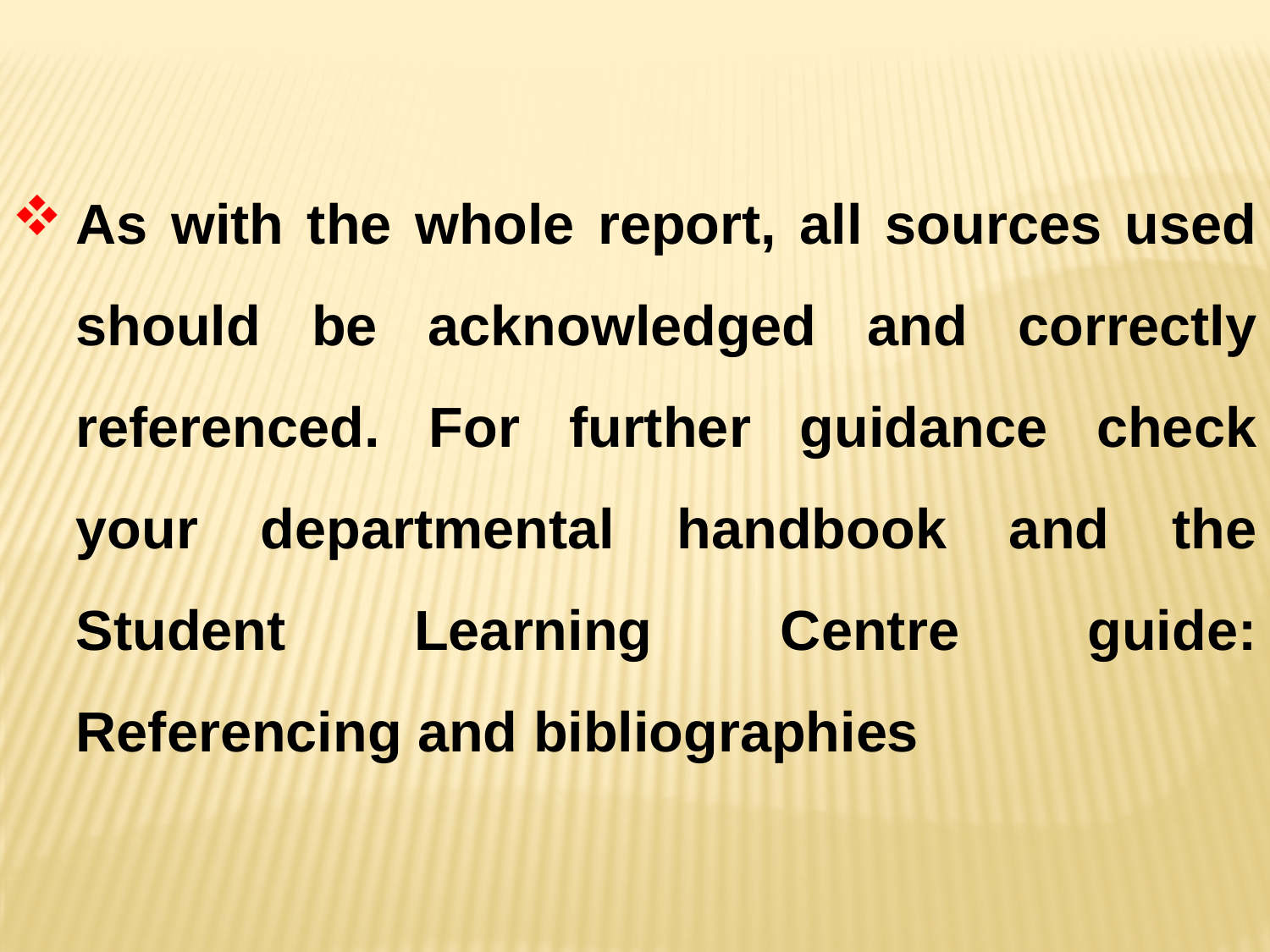

As with the whole report, all sources used should be acknowledged and correctly referenced. For further guidance check your departmental handbook and the Student Learning Centre guide: Referencing and bibliographies